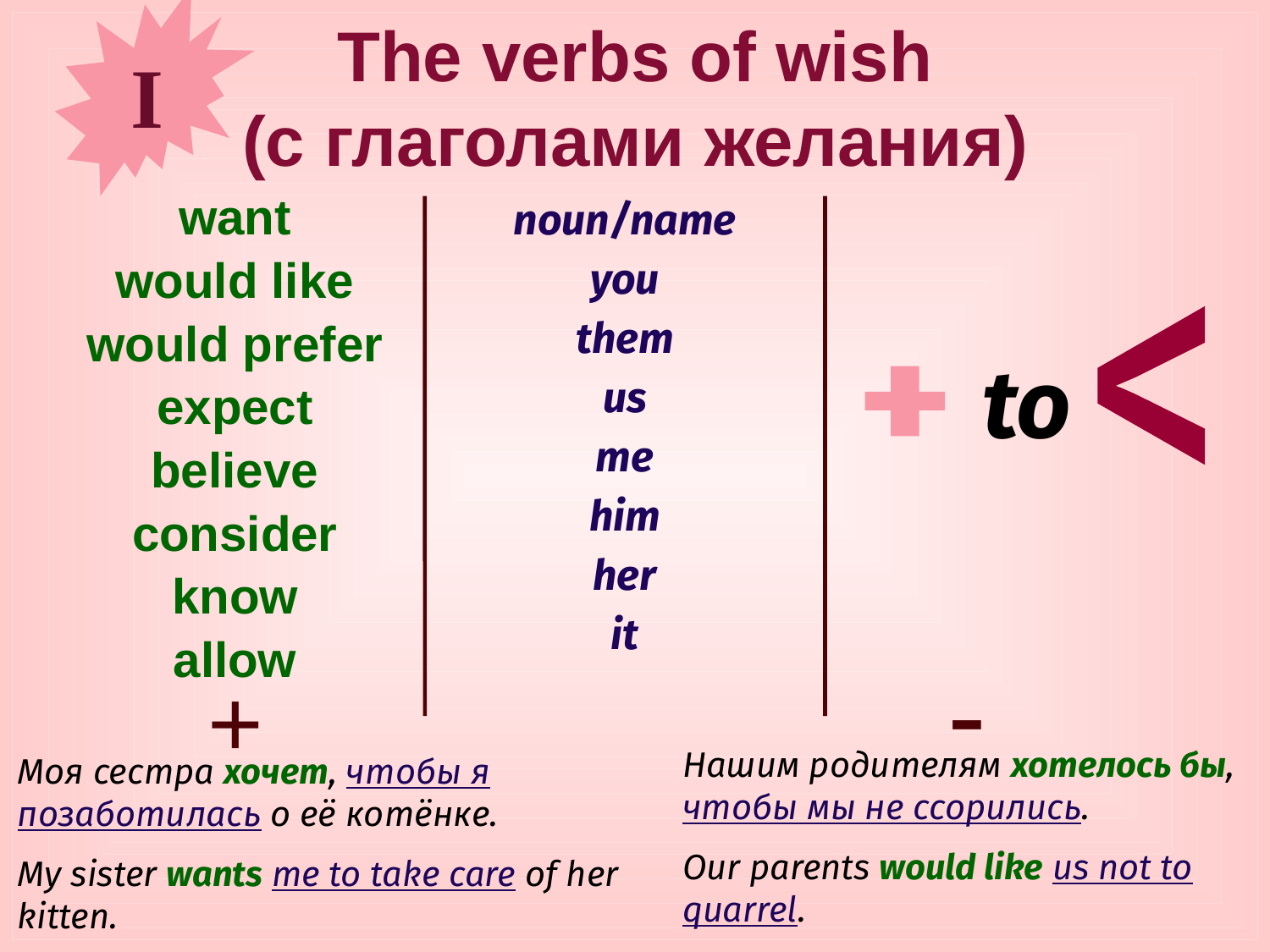

I
# The verbs of wish (с глаголами желания)
want
would like
would prefer
expect
believe
consider
know
allow

noun/name
you
them
us
me
him
her
it

V
to

-
+
Нашим родителям хотелось бы, чтобы мы не ссорились.
Our parents would like us not to quarrel.
Моя сестра хочет, чтобы я позаботилась о её котёнке.
My sister wants me to take care of her kitten.